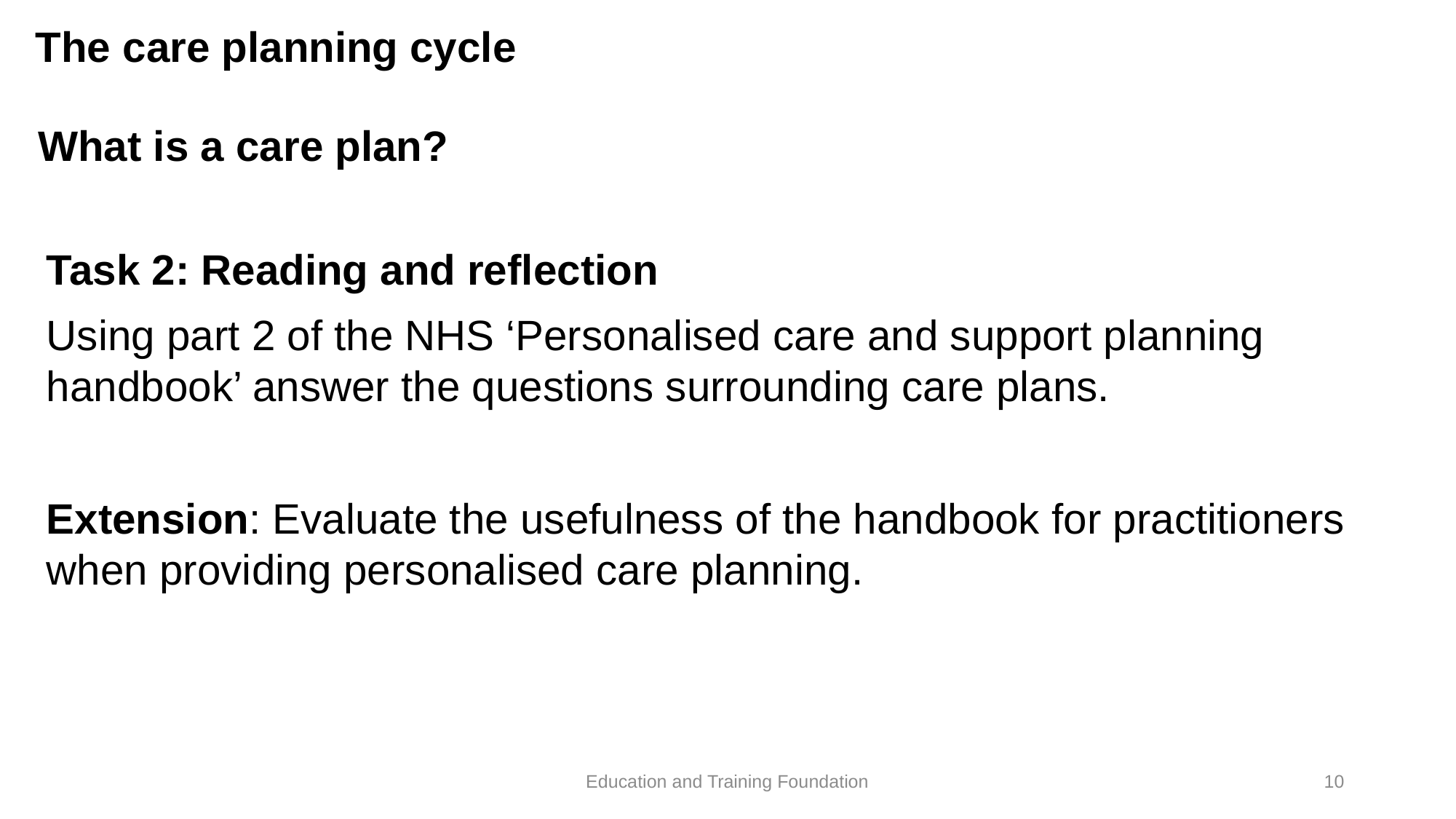

# The care planning cycle
What is a care plan?

Task 2: Reading and reflection
Using part 2 of the NHS ‘Personalised care and support planning handbook’ answer the questions surrounding care plans.

Extension: Evaluate the usefulness of the handbook for practitioners when providing personalised care planning.

Education and Training Foundation
10